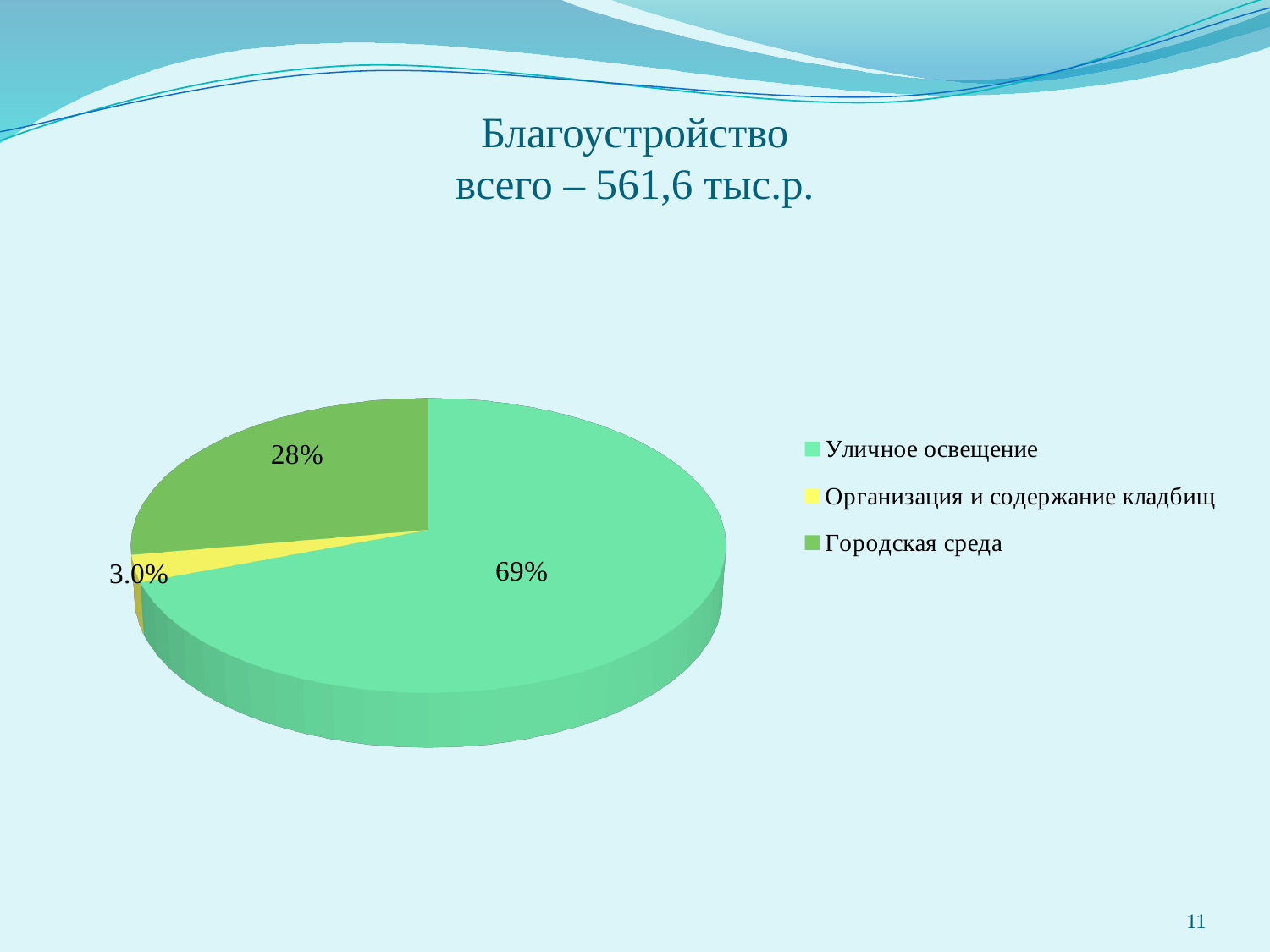

# Благоустройство всего – 561,6 тыс.р.

[unsupported chart]

11